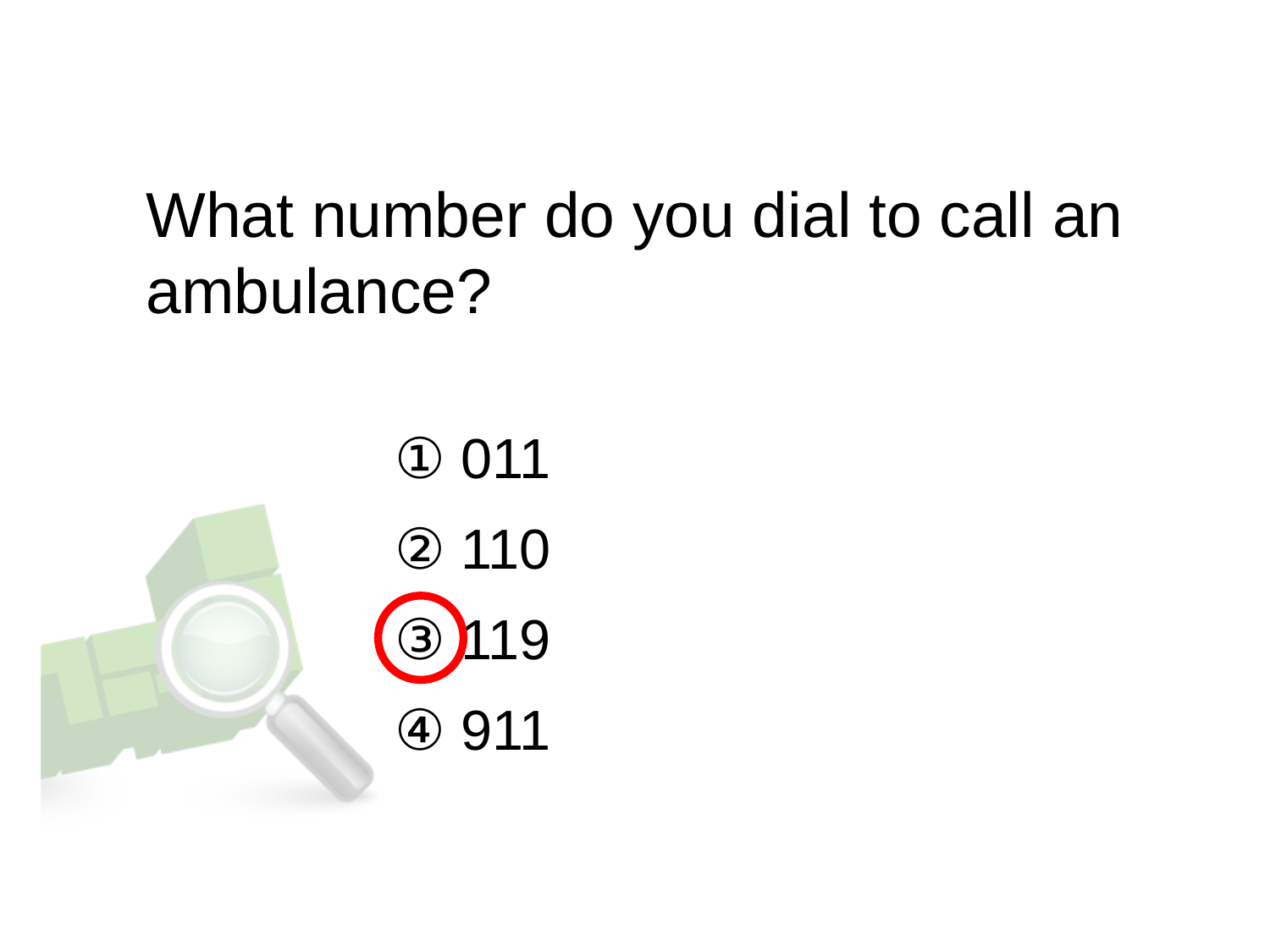

# What number do you dial to call an ambulance?
① 011
② 110
③ 119
④ 911